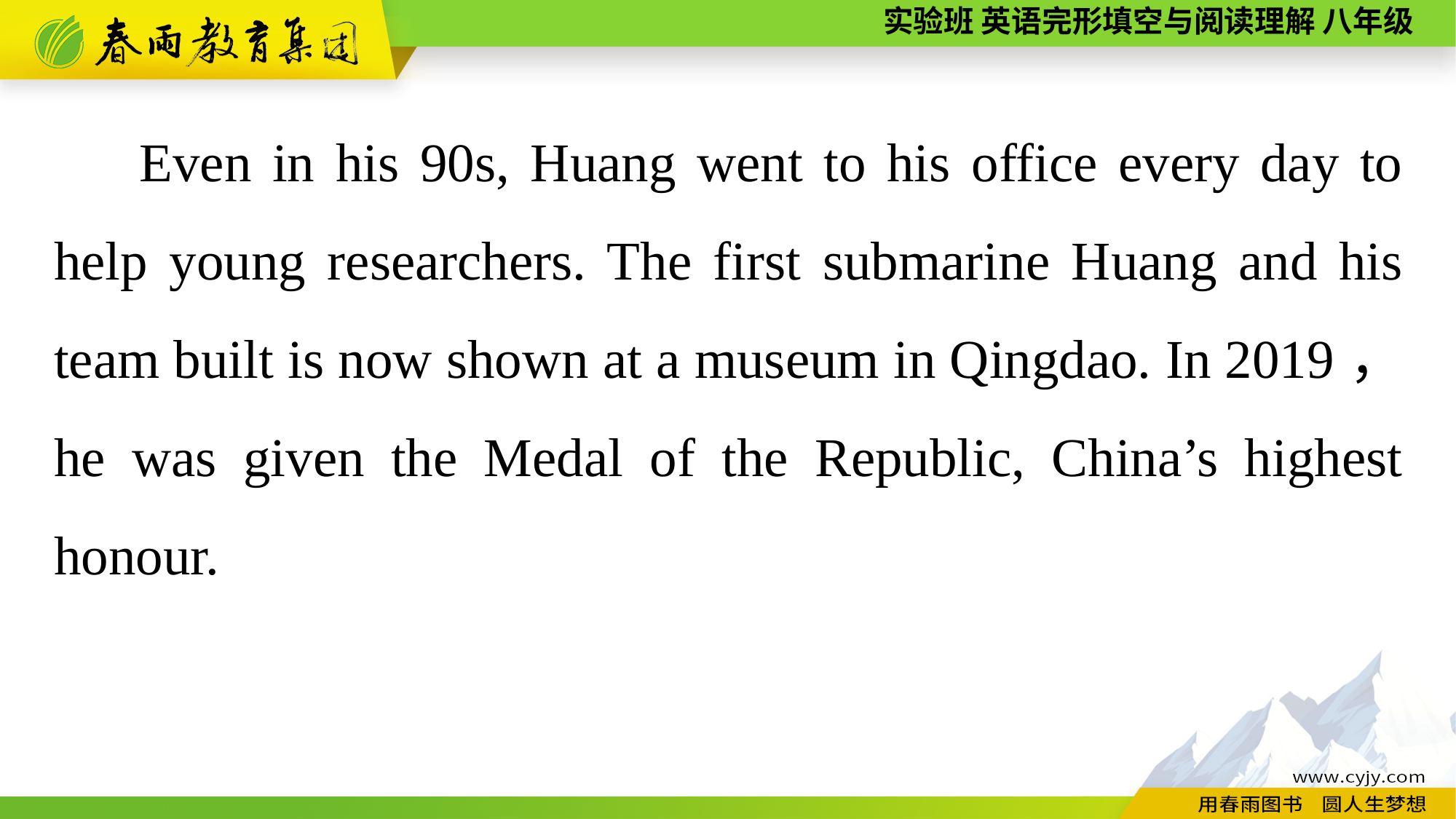

Even in his 90s, Huang went to his office every day to help young researchers. The first submarine Huang and his team built is now shown at a museum in Qingdao. In 2019， he was given the Medal of the Republic, China’s highest honour.